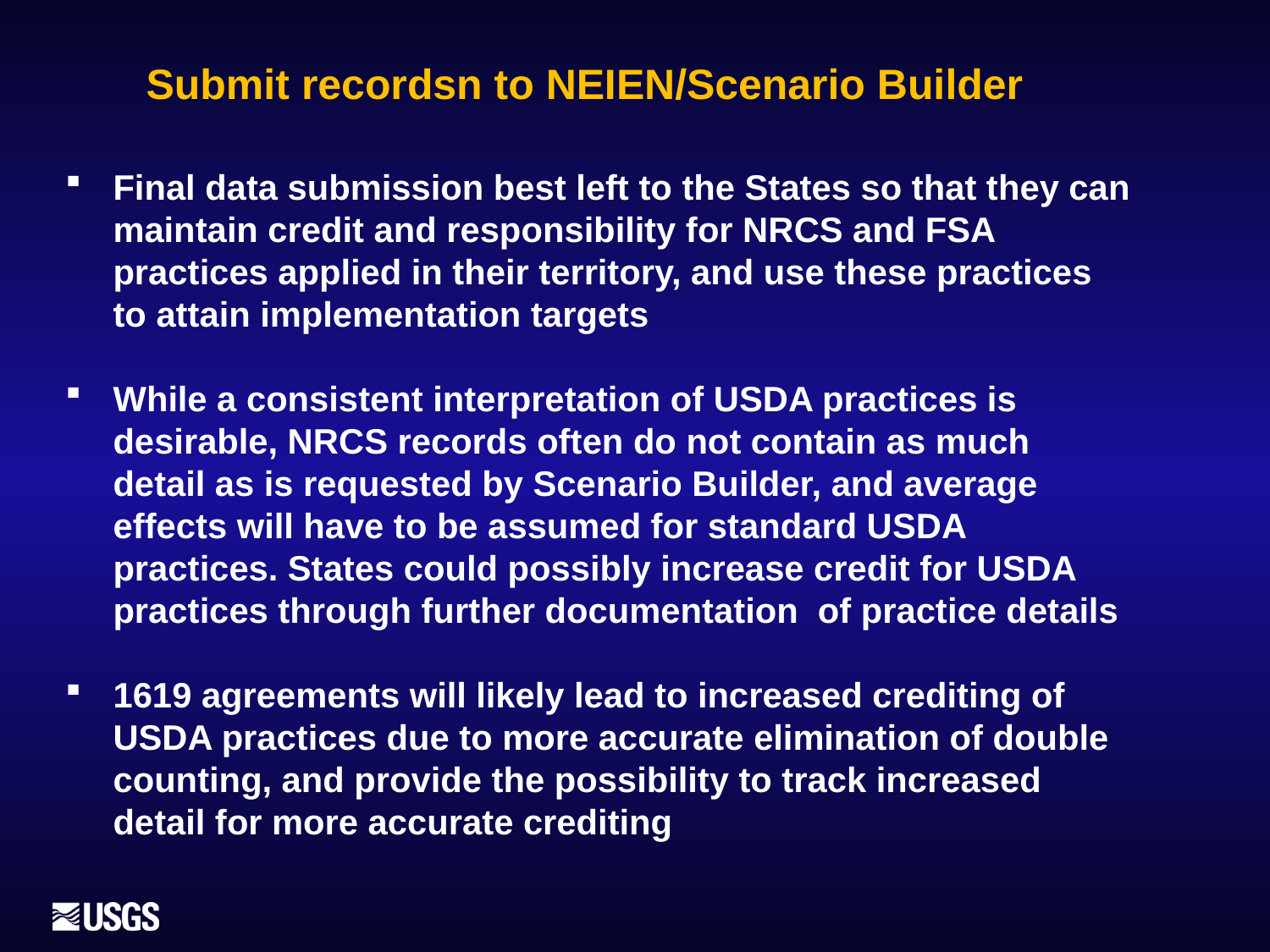

Submit recordsn to NEIEN/Scenario Builder
Final data submission best left to the States so that they can maintain credit and responsibility for NRCS and FSA practices applied in their territory, and use these practices to attain implementation targets

While a consistent interpretation of USDA practices is desirable, NRCS records often do not contain as much detail as is requested by Scenario Builder, and average effects will have to be assumed for standard USDA practices. States could possibly increase credit for USDA practices through further documentation  of practice details

1619 agreements will likely lead to increased crediting of USDA practices due to more accurate elimination of double counting, and provide the possibility to track increased detail for more accurate crediting